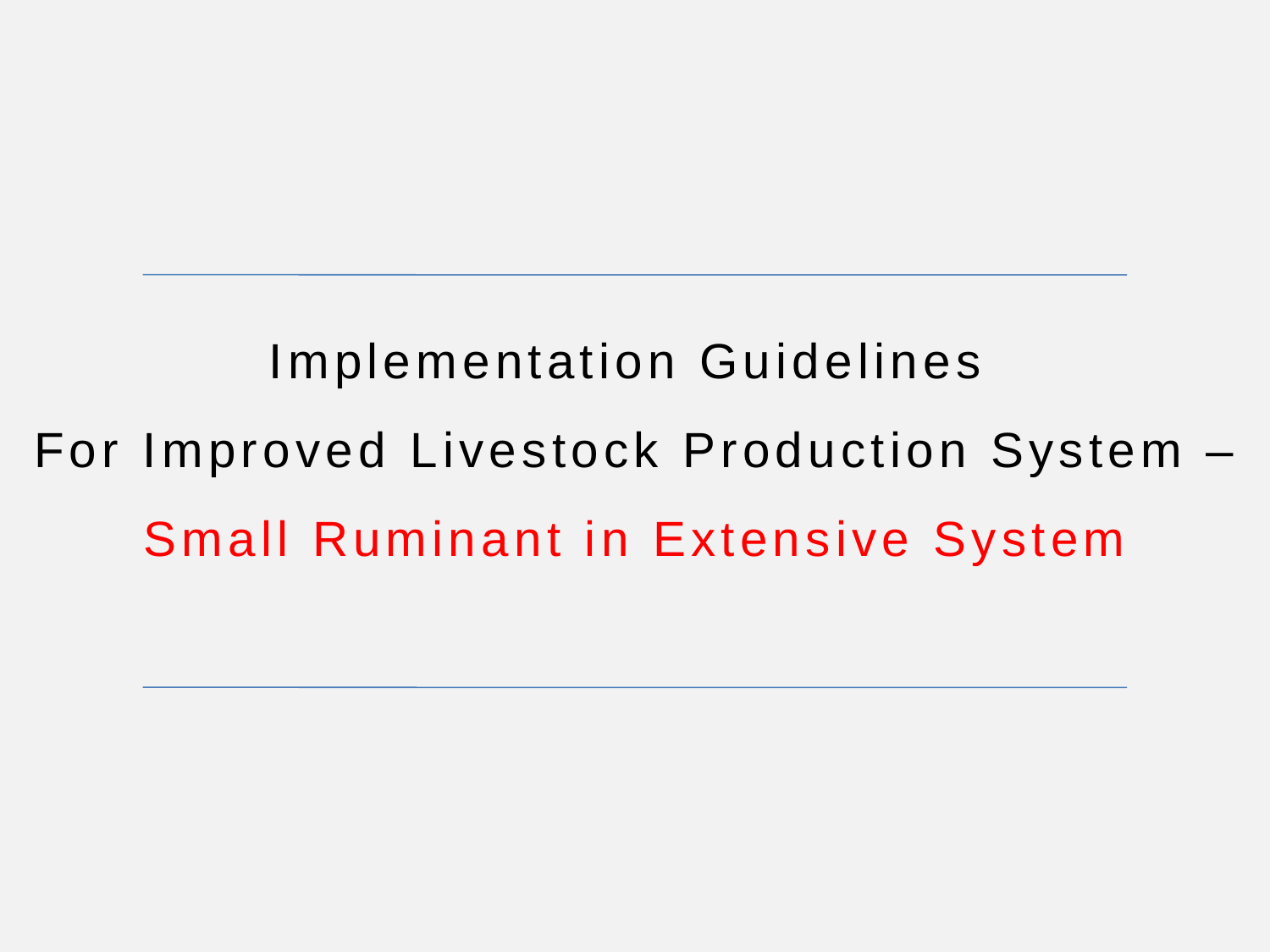

Implementation Guidelines
For Improved Livestock Production System –
Small Ruminant in Extensive System